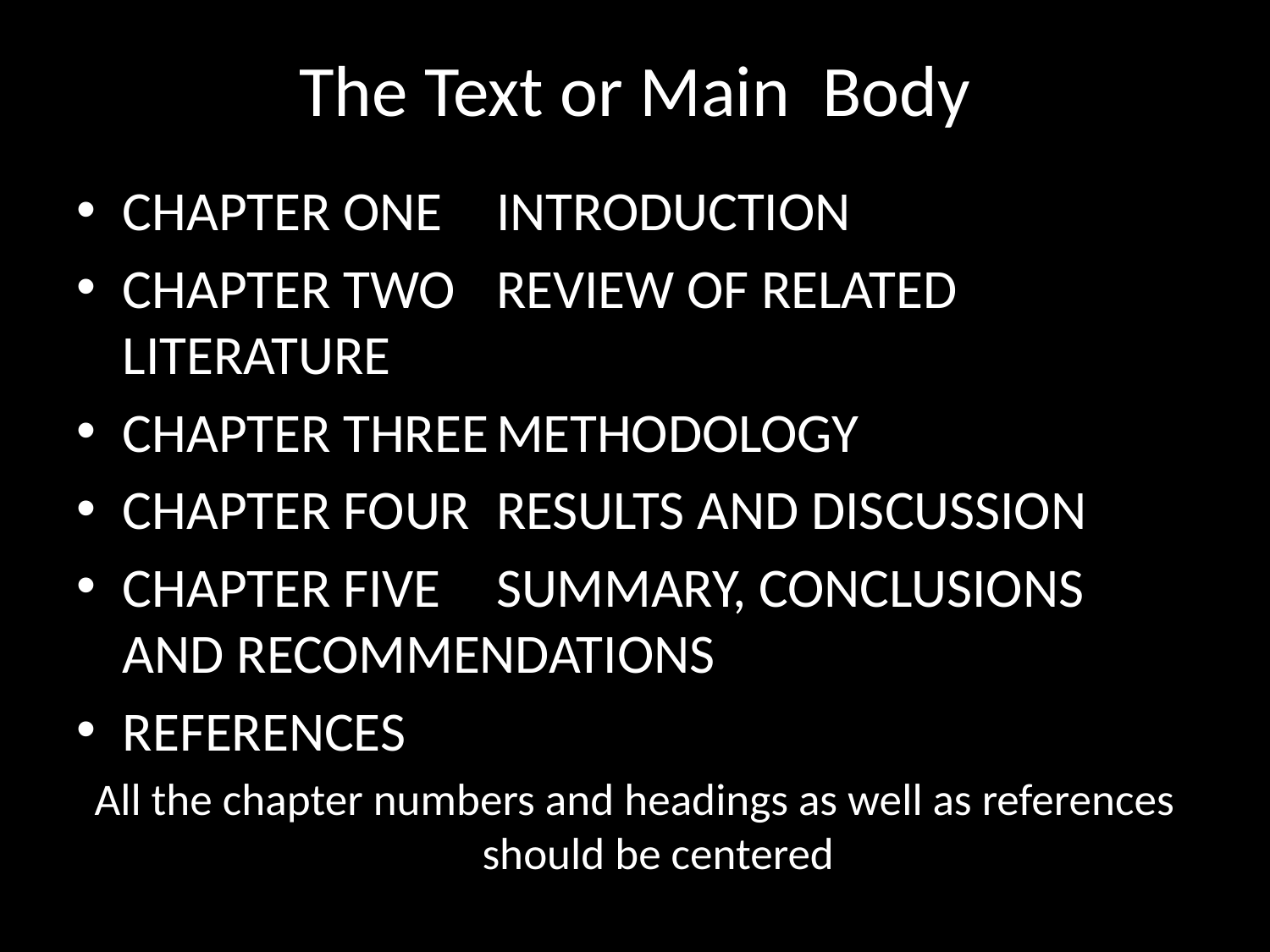

# The Text or Main  Body
CHAPTER ONE		INTRODUCTION
CHAPTER TWO	REVIEW OF RELATED 					LITERATURE
CHAPTER THREE	METHODOLOGY
CHAPTER FOUR	RESULTS AND DISCUSSION
CHAPTER FIVE		SUMMARY, CONCLUSIONS 				AND RECOMMENDATIONS
REFERENCES
All the chapter numbers and headings as well as references should be centered